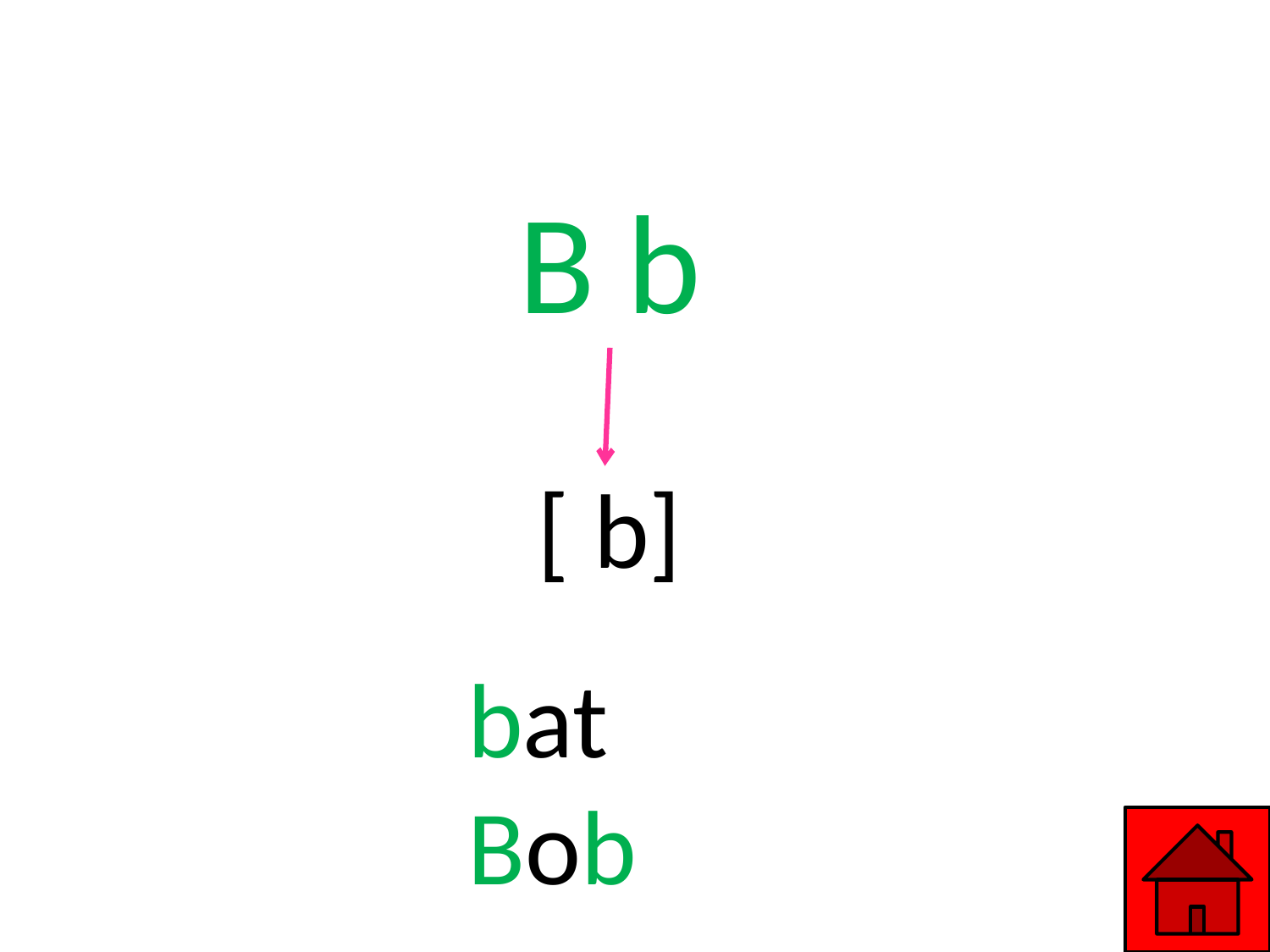

#
B b
[ b]
bat
Bob